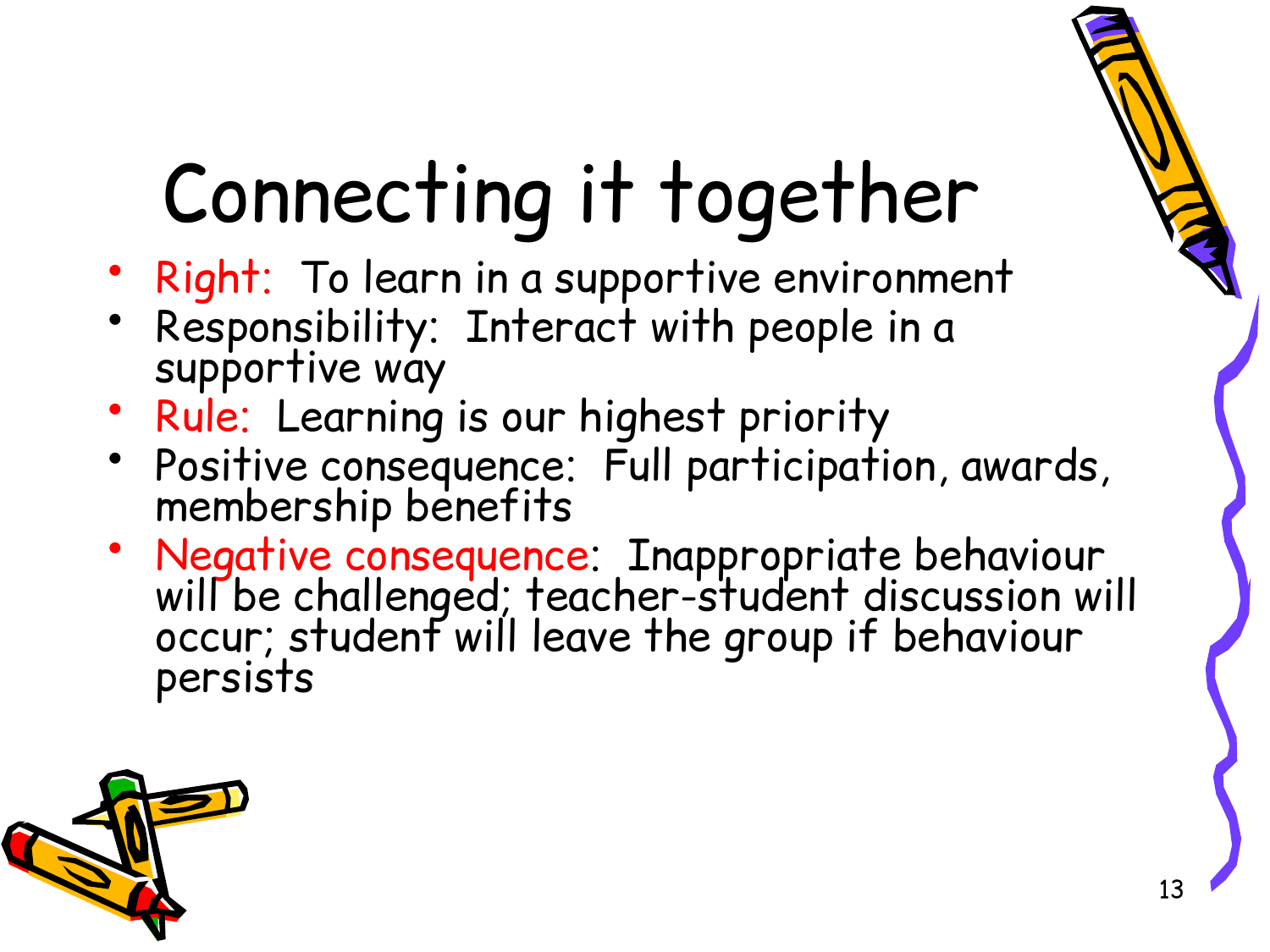

# Connecting it together
Right:  To learn in a supportive environment
Responsibility:  Interact with people in a supportive way
Rule:  Learning is our highest priority
Positive consequence:  Full participation, awards, membership benefits
Negative consequence:  Inappropriate behaviour will be challenged; teacher-student discussion will occur; student will leave the group if behaviour persists
13